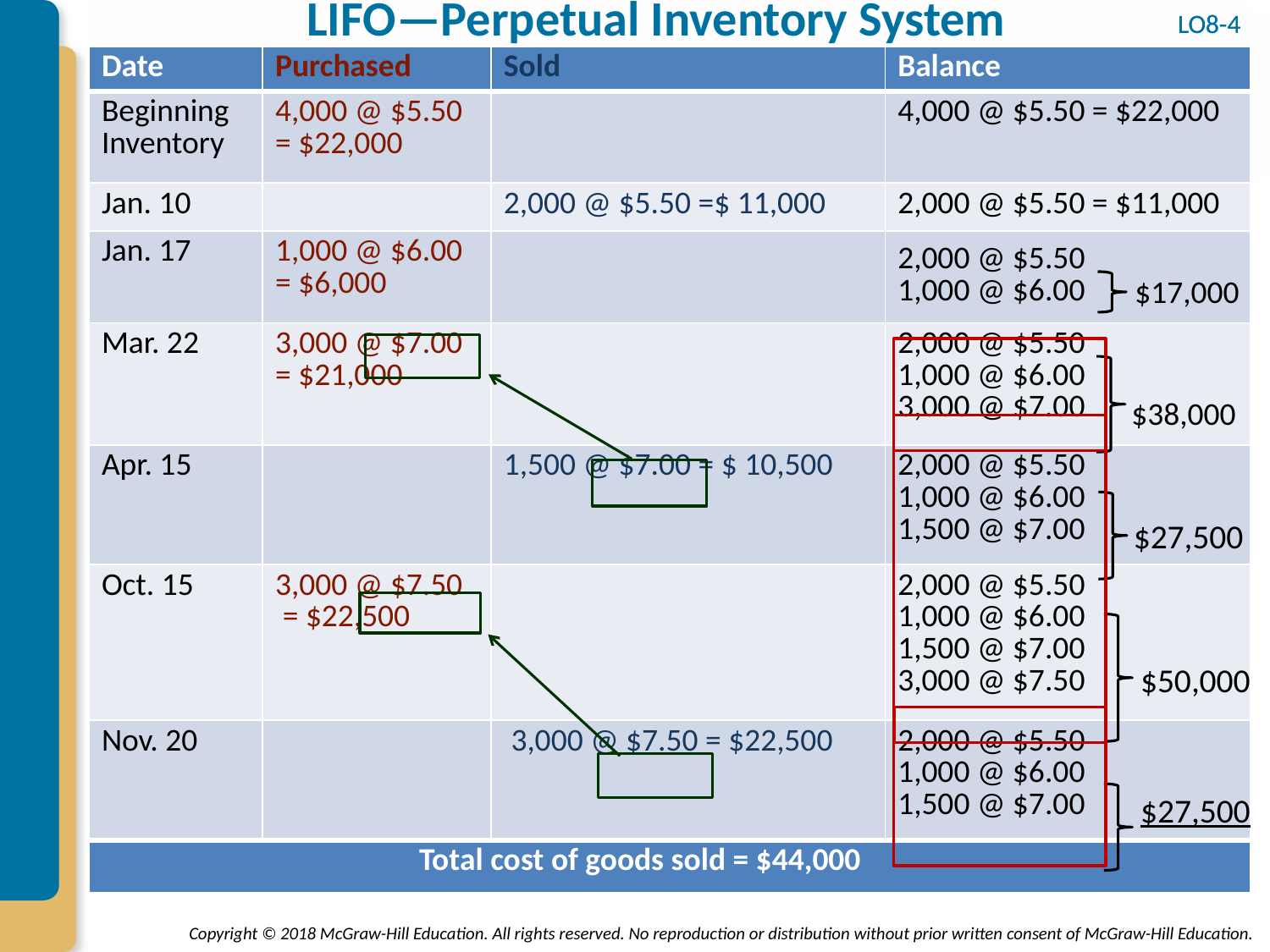

LO8-4
LO8-4
# LIFO—Perpetual Inventory System
| Date | Purchased | Sold | Balance |
| --- | --- | --- | --- |
| Beginning Inventory | 4,000 @ $5.50 = $22,000 |  | 4,000 @ $5.50 = $22,000 |
| Jan. 10 |  | 2,000 @ $5.50 =$ 11,000 | 2,000 @ $5.50 = $11,000 |
| Jan. 17 | 1,000 @ $6.00 = $6,000 |  | 2,000 @ $5.50 1,000 @ $6.00 |
| Mar. 22 | 3,000 @ $7.00 = $21,000 |  | 2,000 @ $5.50 1,000 @ $6.00 3,000 @ $7.00 |
| Apr. 15 |  | 1,500 @ $7.00 = $ 10,500 | 2,000 @ $5.50 1,000 @ $6.00 1,500 @ $7.00 |
| Oct. 15 | 3,000 @ $7.50 = $22,500 |  | 2,000 @ $5.50 1,000 @ $6.00 1,500 @ $7.00 3,000 @ $7.50 |
| Nov. 20 |  | 3,000 @ $7.50 = $22,500 | 2,000 @ $5.50 1,000 @ $6.00 1,500 @ $7.00 |
| Total cost of goods sold = $44,000 |  |  |  |
$17,000

$38,000

$27,500

$50,000

$27,500